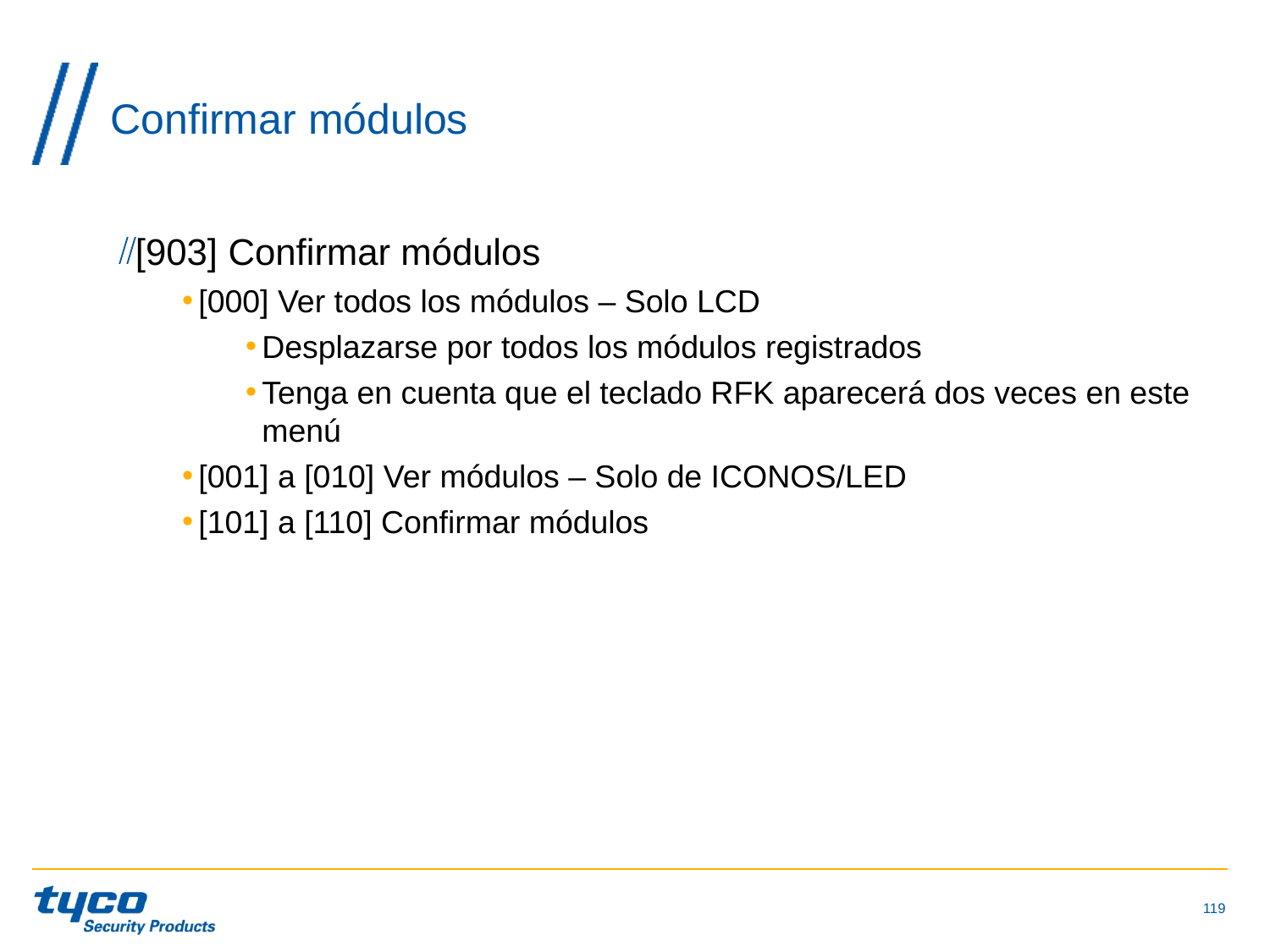

# Confirmar módulos
[903] Confirmar módulos
[000] Ver todos los módulos – Solo LCD
Desplazarse por todos los módulos registrados
Tenga en cuenta que el teclado RFK aparecerá dos veces en este menú
[001] a [010] Ver módulos – Solo de ICONOS/LED
[101] a [110] Confirmar módulos
119